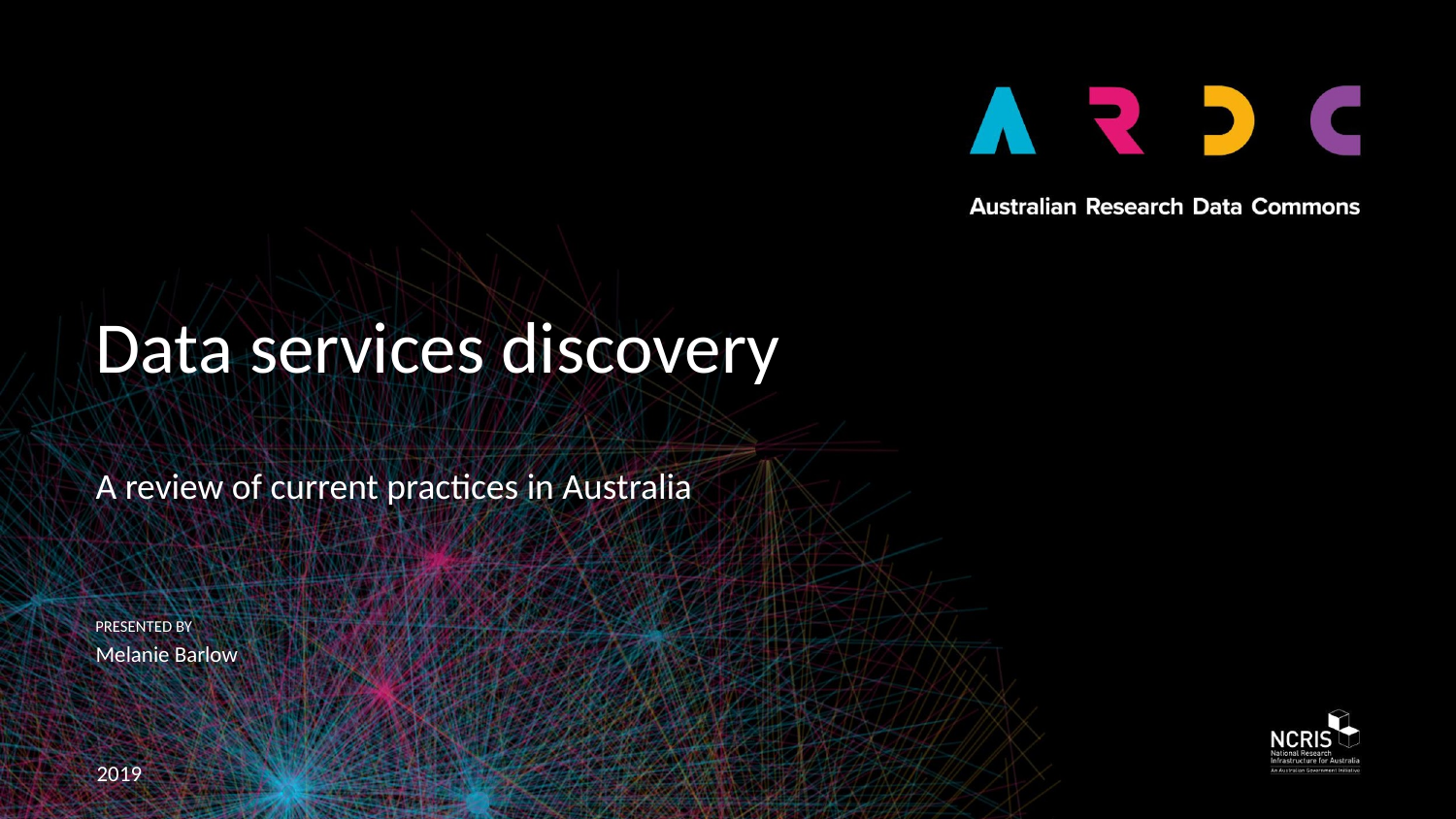

# Data services discovery
A review of current practices in Australia
Melanie Barlow
2019